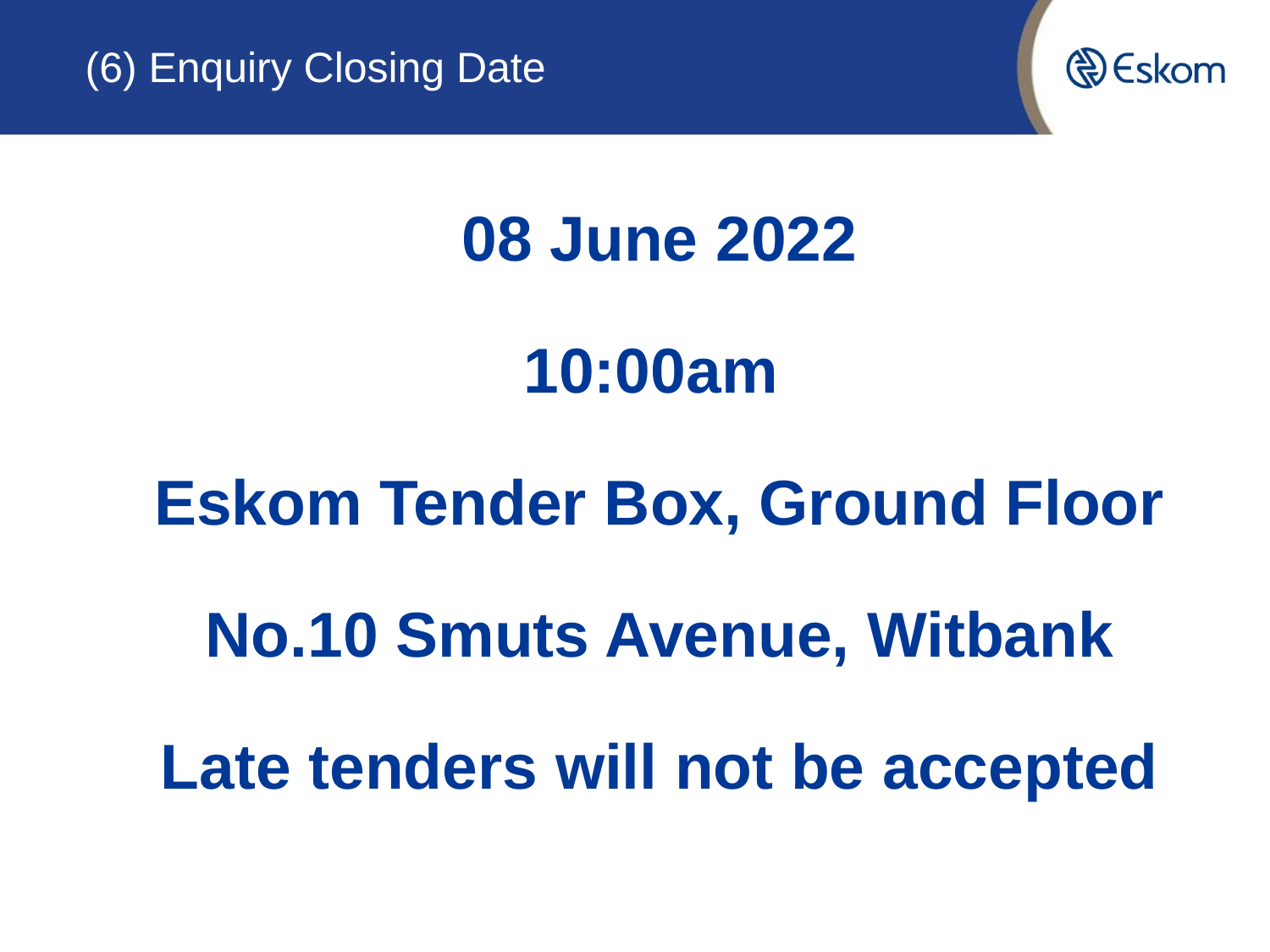

# (6) Enquiry Closing Date
08 June 2022
10:00am
Eskom Tender Box, Ground Floor
No.10 Smuts Avenue, Witbank
Late tenders will not be accepted